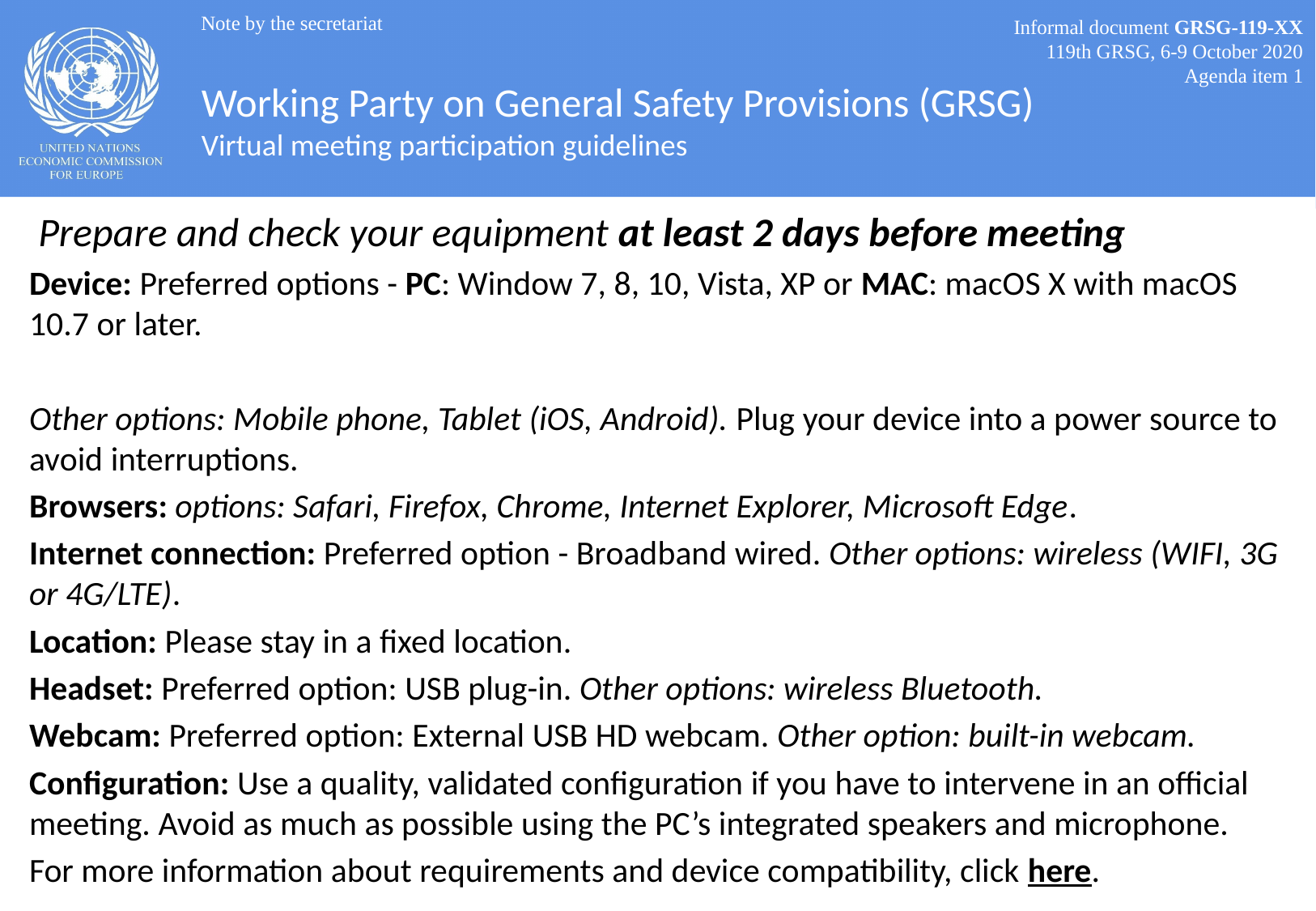

Note by the secretariat
Informal document GRSG-119-XX
119th GRSG, 6-9 October 2020
Agenda item 1
# Working Party on General Safety Provisions (GRSG) Virtual meeting participation guidelines
 Prepare and check your equipment at least 2 days before meeting
Device: Preferred options - PC: Window 7, 8, 10, Vista, XP or MAC: macOS X with macOS 10.7 or later.

Other options: Mobile phone, Tablet (iOS, Android). Plug your device into a power source to avoid interruptions.
Browsers: options: Safari, Firefox, Chrome, Internet Explorer, Microsoft Edge.
Internet connection: Preferred option - Broadband wired. Other options: wireless (WIFI, 3G or 4G/LTE).
Location: Please stay in a fixed location.
Headset: Preferred option: USB plug-in. Other options: wireless Bluetooth.
Webcam: Preferred option: External USB HD webcam. Other option: built-in webcam.
Configuration: Use a quality, validated configuration if you have to intervene in an official meeting. Avoid as much as possible using the PC’s integrated speakers and microphone.
For more information about requirements and device compatibility, click here.